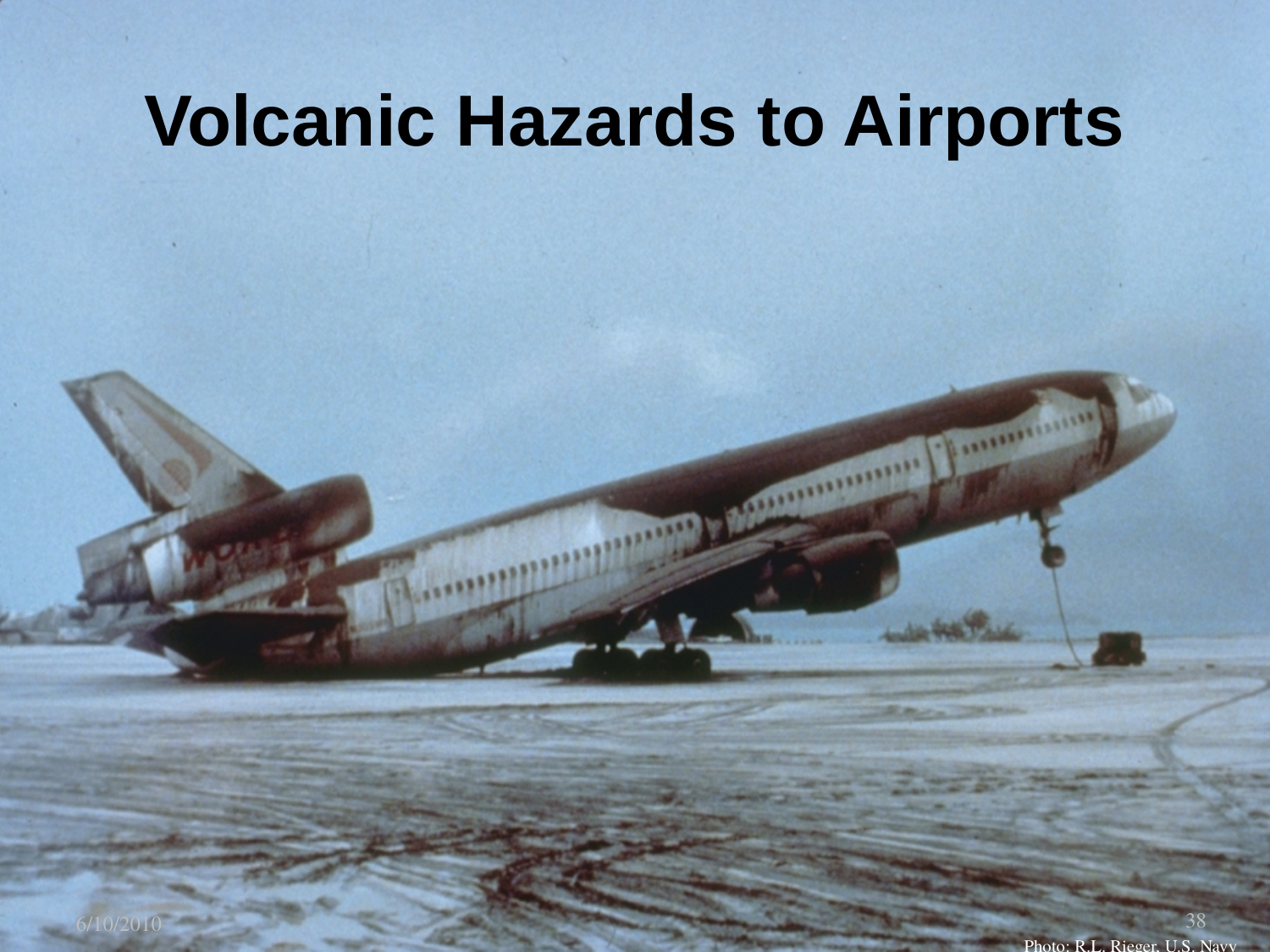

# Volcanic Hazards to Airports
6/10/2010
38
Photo: R.L. Rieger, U.S. Navy